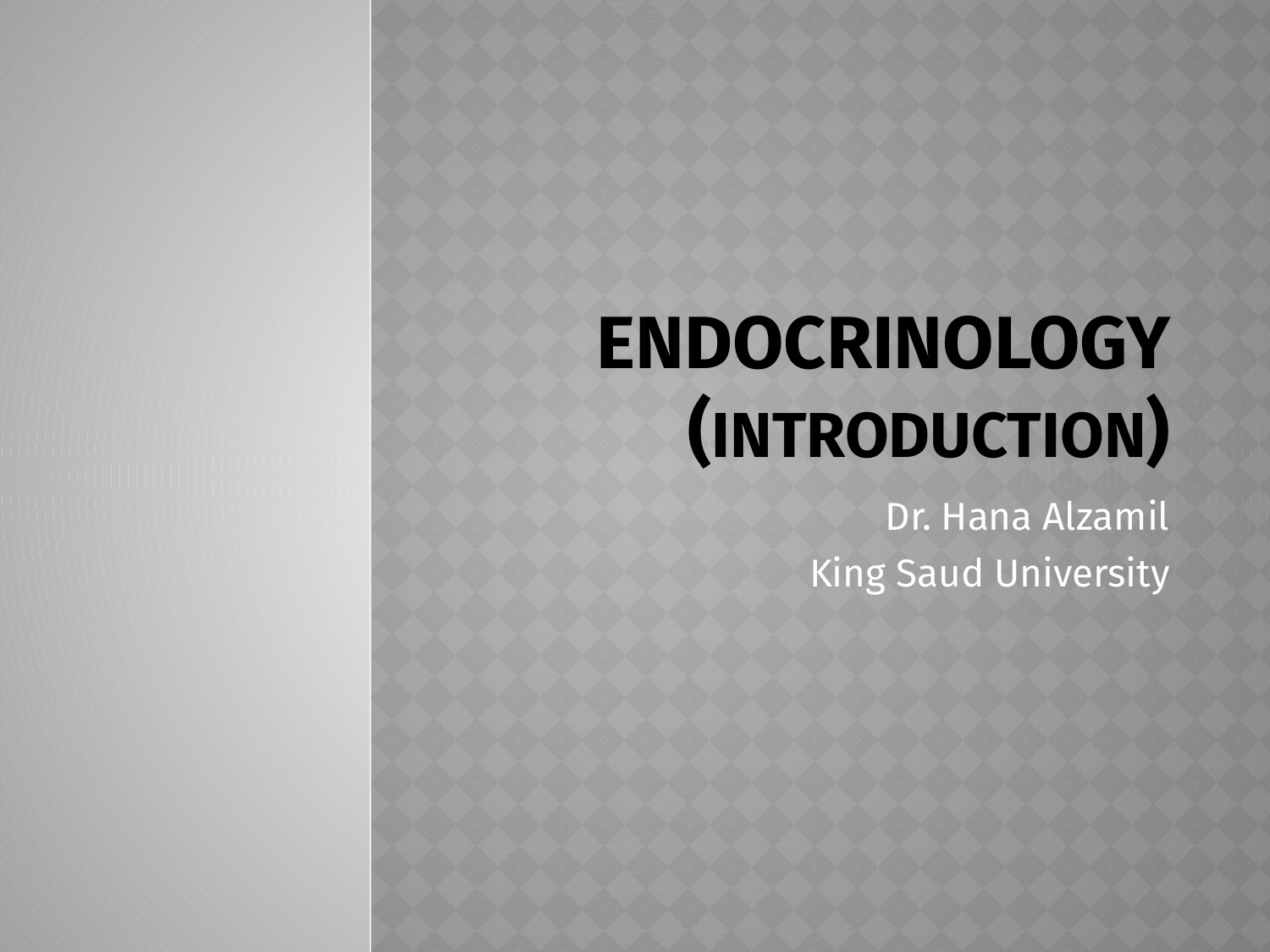

# Endocrinology (Introduction)
Dr. Hana Alzamil
King Saud University